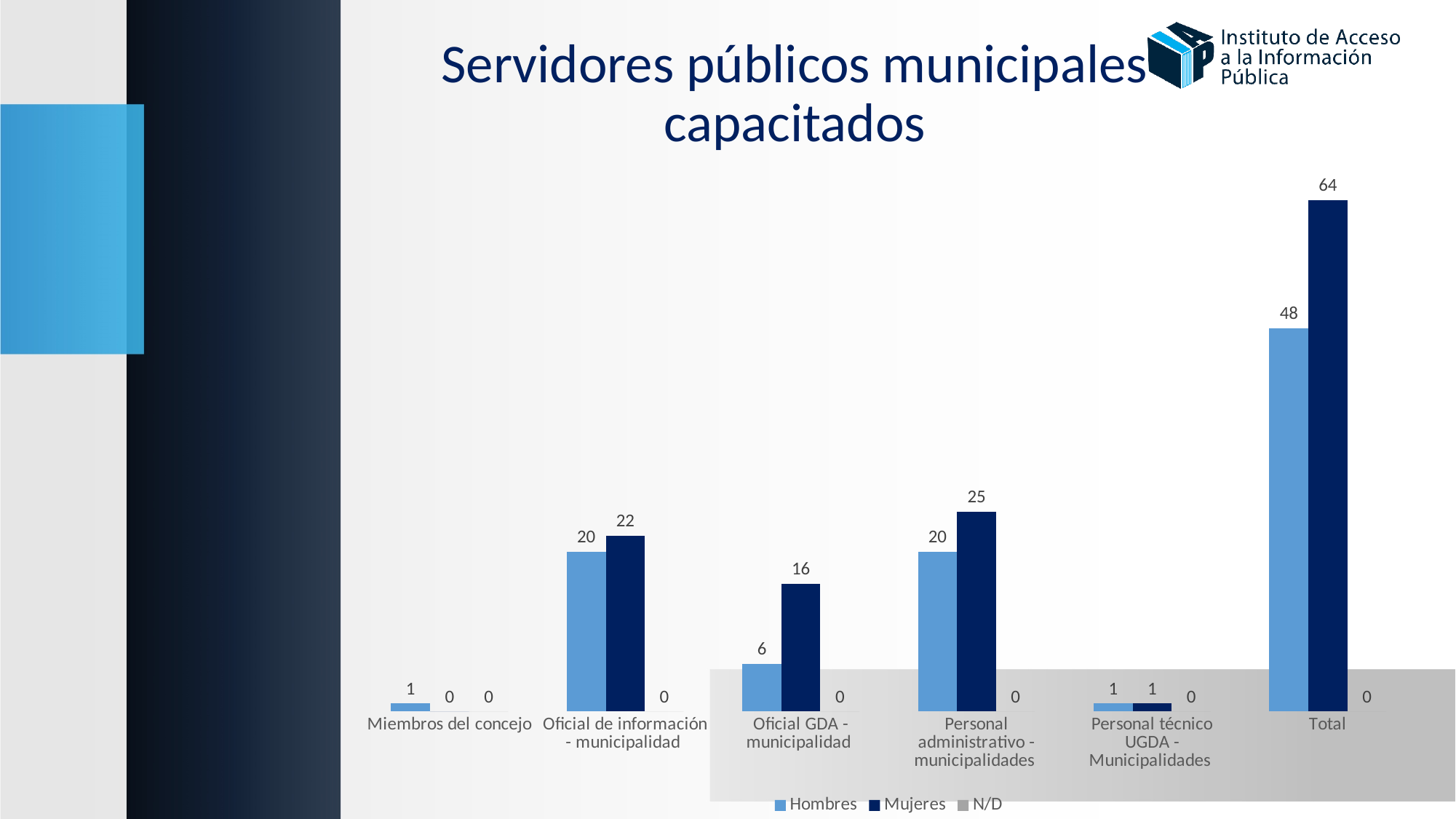

Servidores públicos municipales capacitados

### Chart

| Category | Hombres | Mujeres | N/D |
|---|---|---|---|
| Miembros del concejo | 1.0 | None | None |
| Oficial de información - municipalidad  | 20.0 | 22.0 | None |
| Oficial GDA - municipalidad  | 6.0 | 16.0 | None |
| Personal administrativo - municipalidades  | 20.0 | 25.0 | None |
| Personal técnico UGDA - Municipalidades  | 1.0 | 1.0 | None |
| Total | 48.0 | 64.0 | 0.0 |